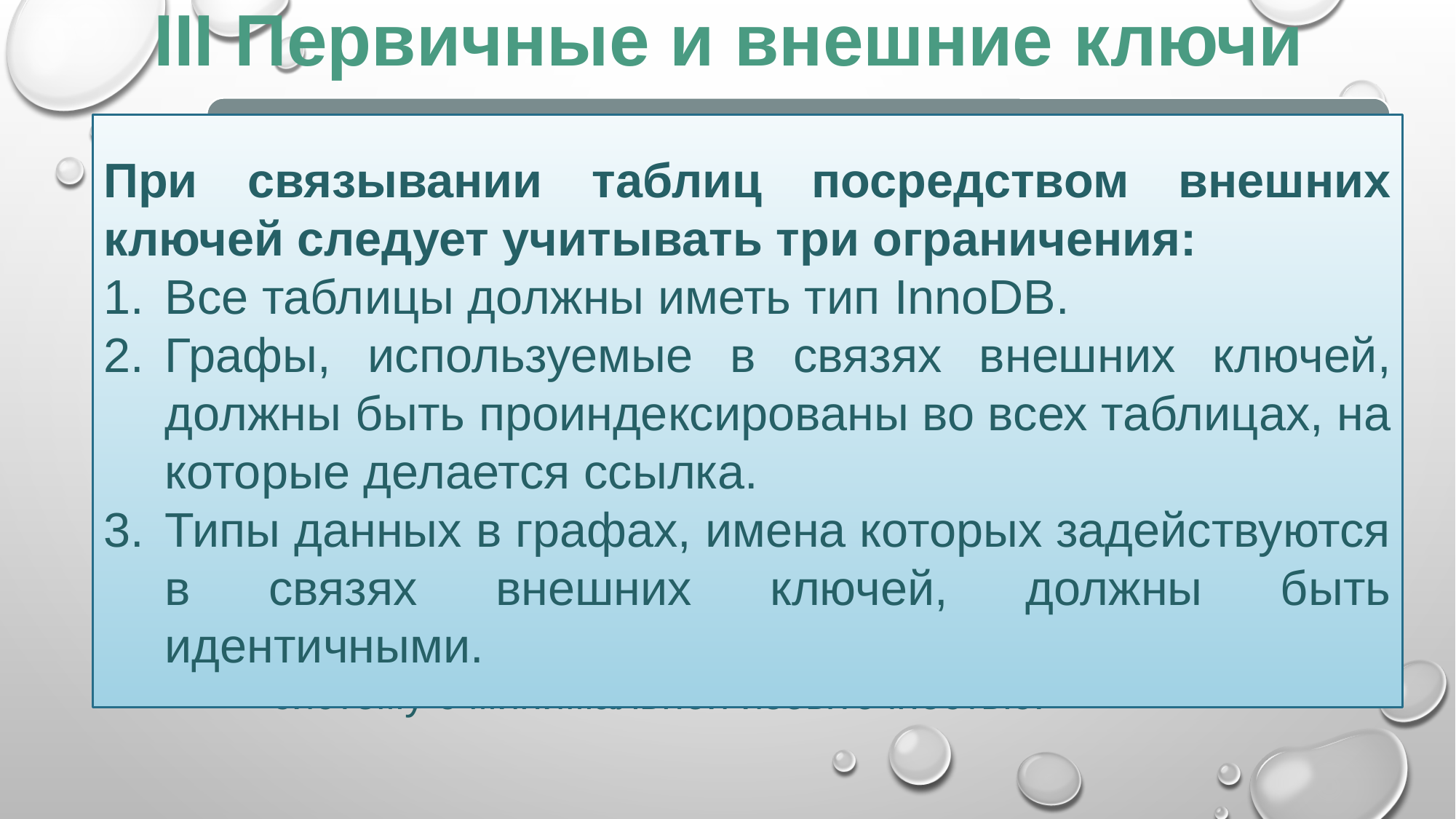

III Первичные и внешние ключи
Первичный ключ
уникальный идентификатор для каждой записи. Ограничение PRIMARY KEY предполагают комбинацию NOT NULL и UNIQUE, поскольку оно предполагает, что значения в заданной графе не будут NULL, равно как и не будут повторяться в какой-либо другой строке.
Внешний ключ
обеспечивает связи между таблицами БД. Это позволяет анализировать данные различными способами, сохраняя при этом их организованными в систему с минимальной избыточностью.
При связывании таблиц посредством внешних ключей следует учитывать три ограничения:
Все таблицы должны иметь тип InnoDB.
Графы, используемые в связях внешних ключей, должны быть проиндексированы во всех таблицах, на которые делается ссылка.
Типы данных в графах, имена которых задействуются в связях внешних ключей, должны быть идентичными.